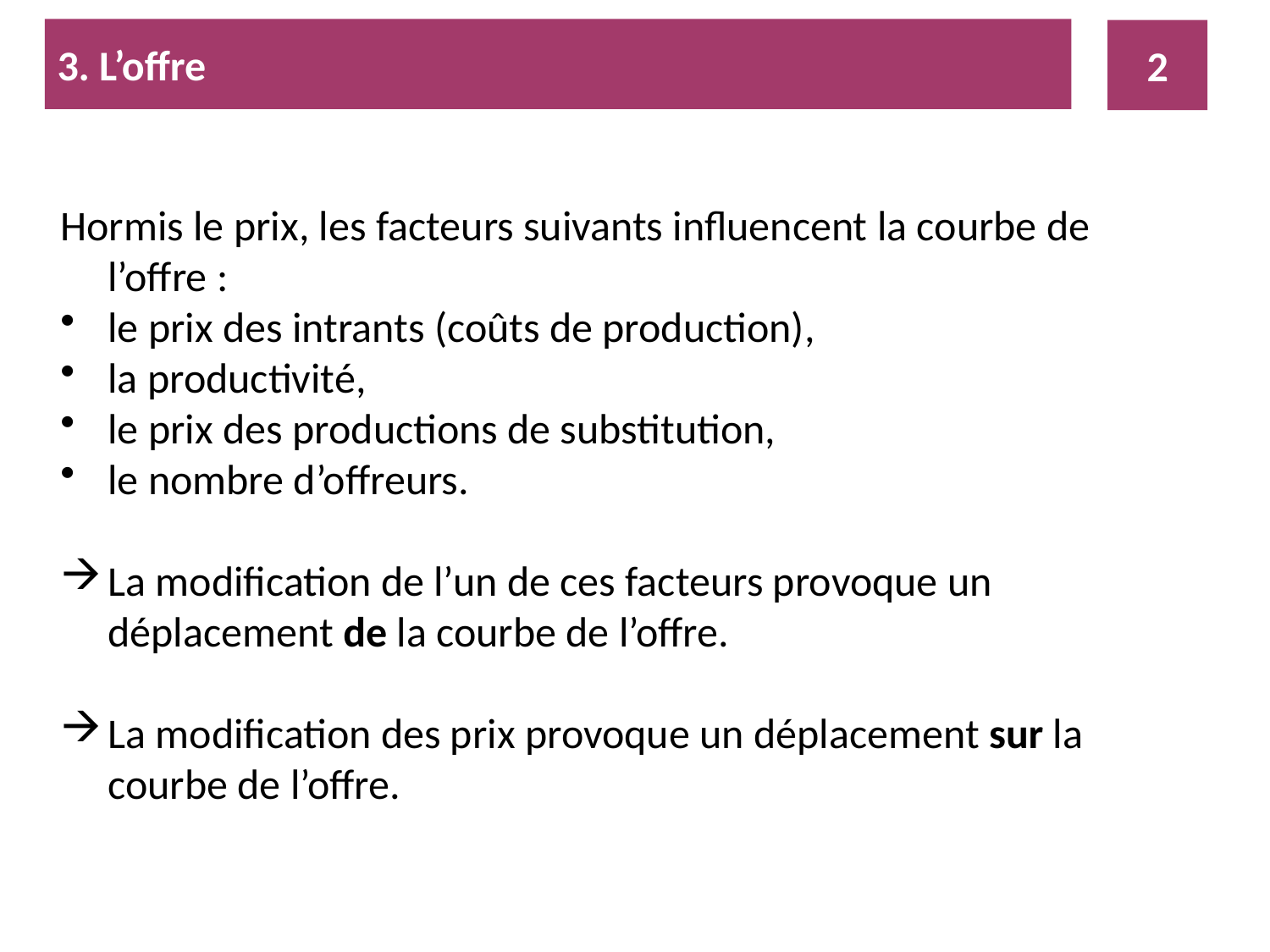

3. L’offre
2
Hormis le prix, les facteurs suivants influencent la courbe de l’offre :
le prix des intrants (coûts de production),
la productivité,
le prix des productions de substitution,
le nombre d’offreurs.

La modification de l’un de ces facteurs provoque un déplacement de la courbe de l’offre.
La modification des prix provoque un déplacement sur la courbe de l’offre.